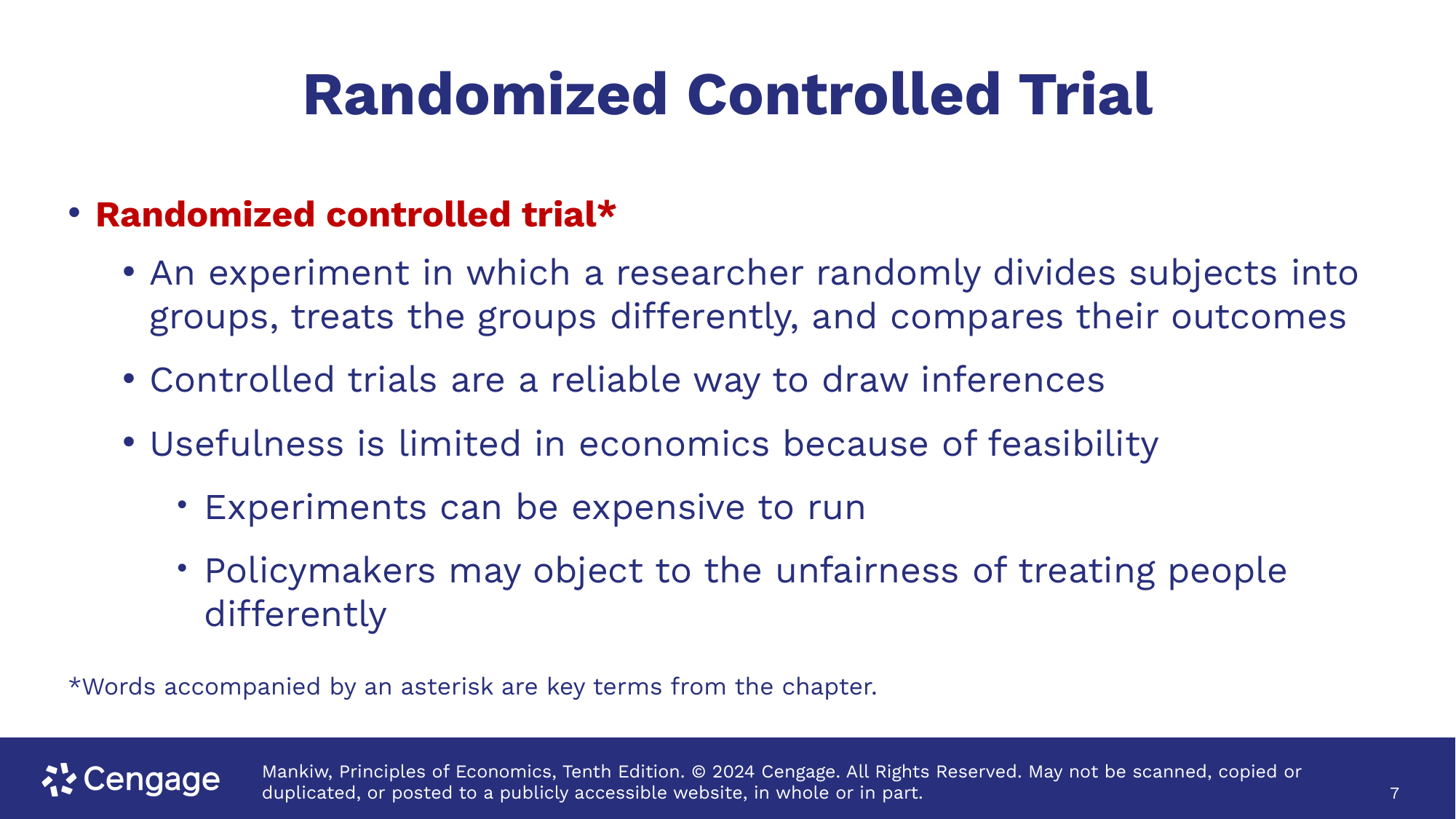

# Randomized Controlled Trial
Randomized controlled trial*
An experiment in which a researcher randomly divides subjects into groups, treats the groups differently, and compares their outcomes
Controlled trials are a reliable way to draw inferences
Usefulness is limited in economics because of feasibility
Experiments can be expensive to run
Policymakers may object to the unfairness of treating people differently

*Words accompanied by an asterisk are key terms from the chapter.